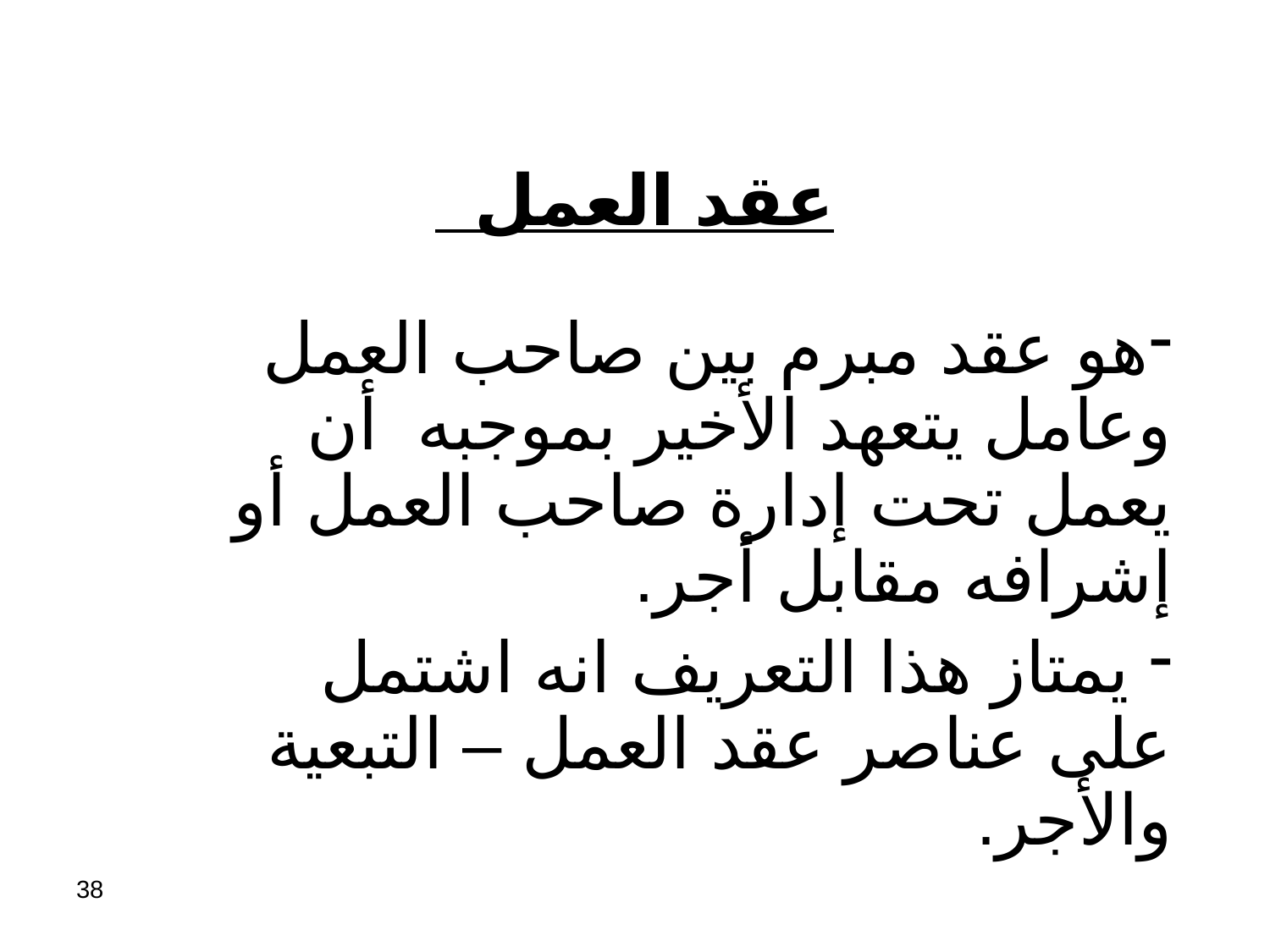

# عقد العمل
هو عقد مبرم بين صاحب العمل وعامل يتعهد الأخير بموجبه  أن يعمل تحت إدارة صاحب العمل أو إشرافه مقابل أجر.
 يمتاز هذا التعريف انه اشتمل على عناصر عقد العمل – التبعية والأجر.

38